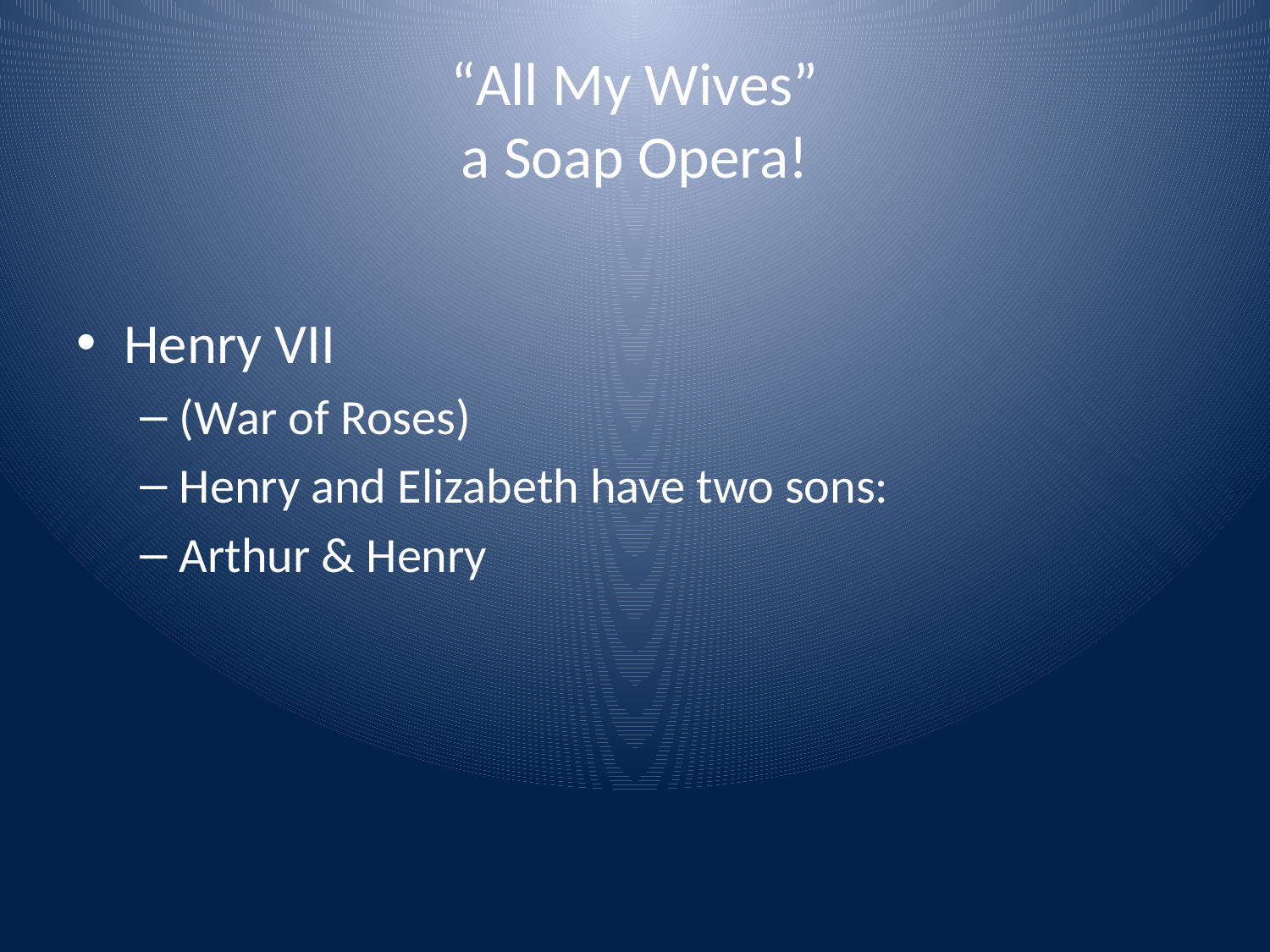

# “All My Wives” a Soap Opera!

Henry VII
(War of Roses)
Henry and Elizabeth have two sons:
Arthur & Henry